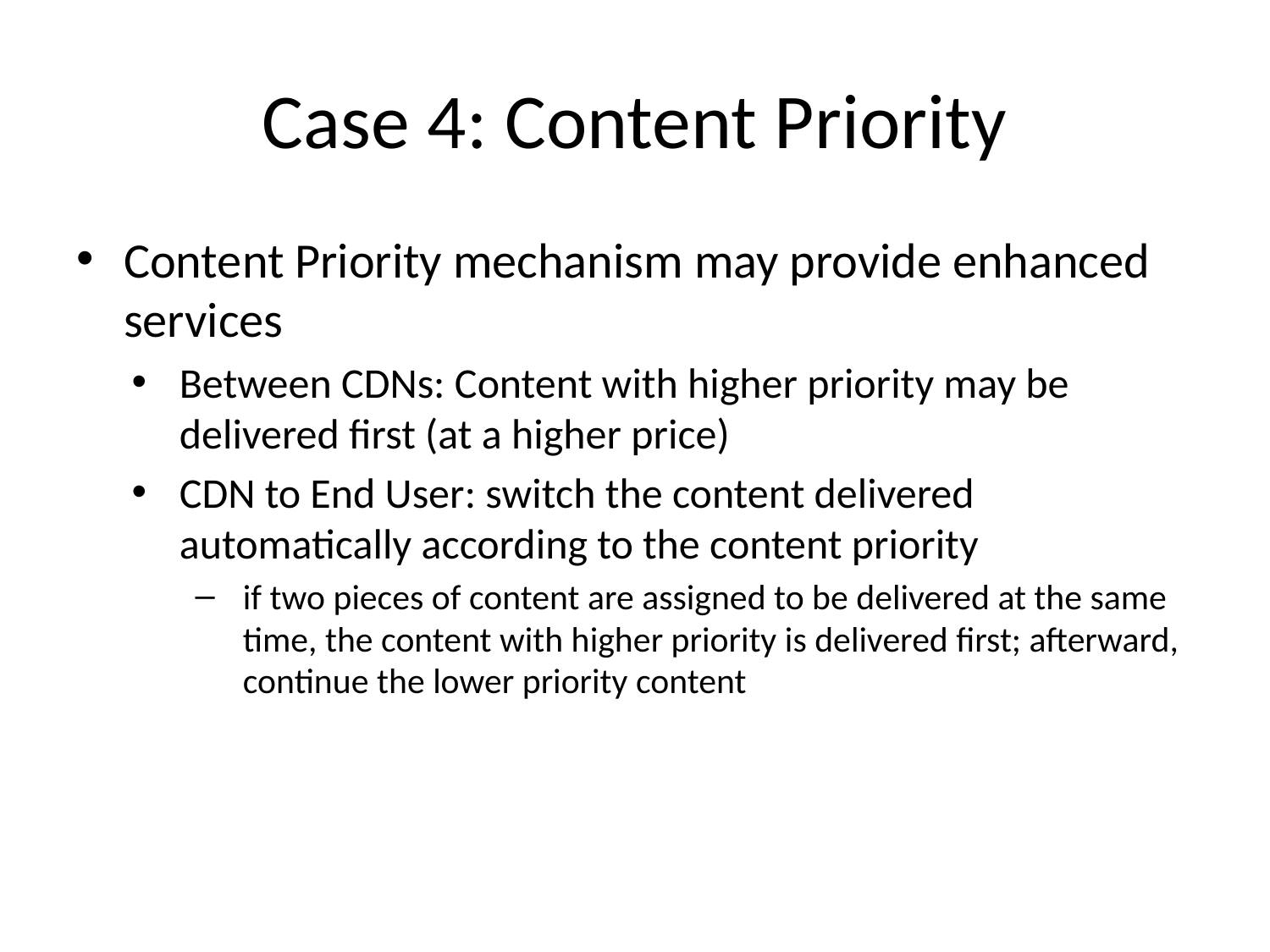

# Case 4: Content Priority
Content Priority mechanism may provide enhanced services
Between CDNs: Content with higher priority may be delivered first (at a higher price)
CDN to End User: switch the content delivered automatically according to the content priority
if two pieces of content are assigned to be delivered at the same time, the content with higher priority is delivered first; afterward, continue the lower priority content